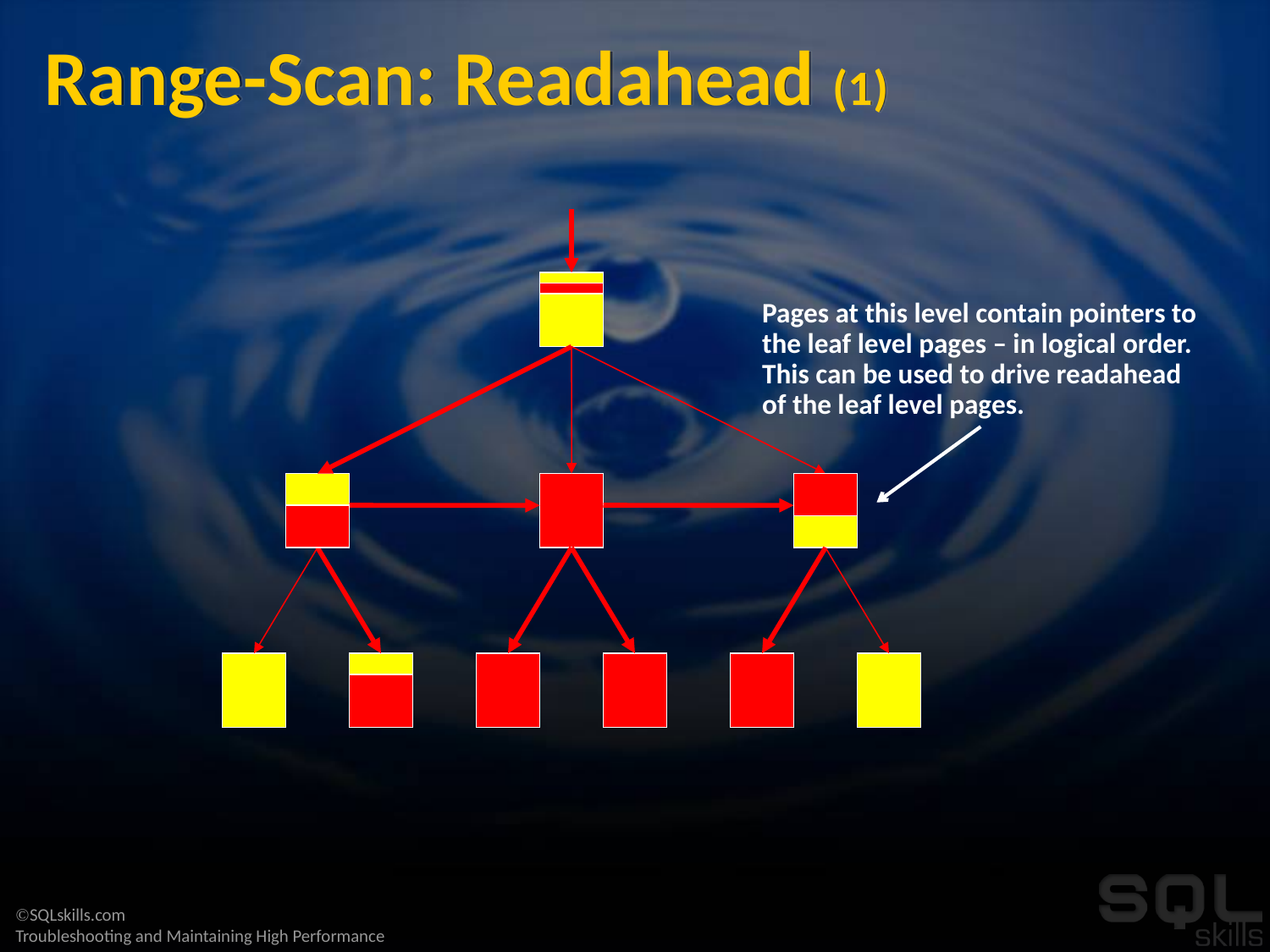

# Range-Scan: Readahead (1)

Pages at this level contain pointers to the leaf level pages – in logical order.
This can be used to drive readahead of the leaf level pages.